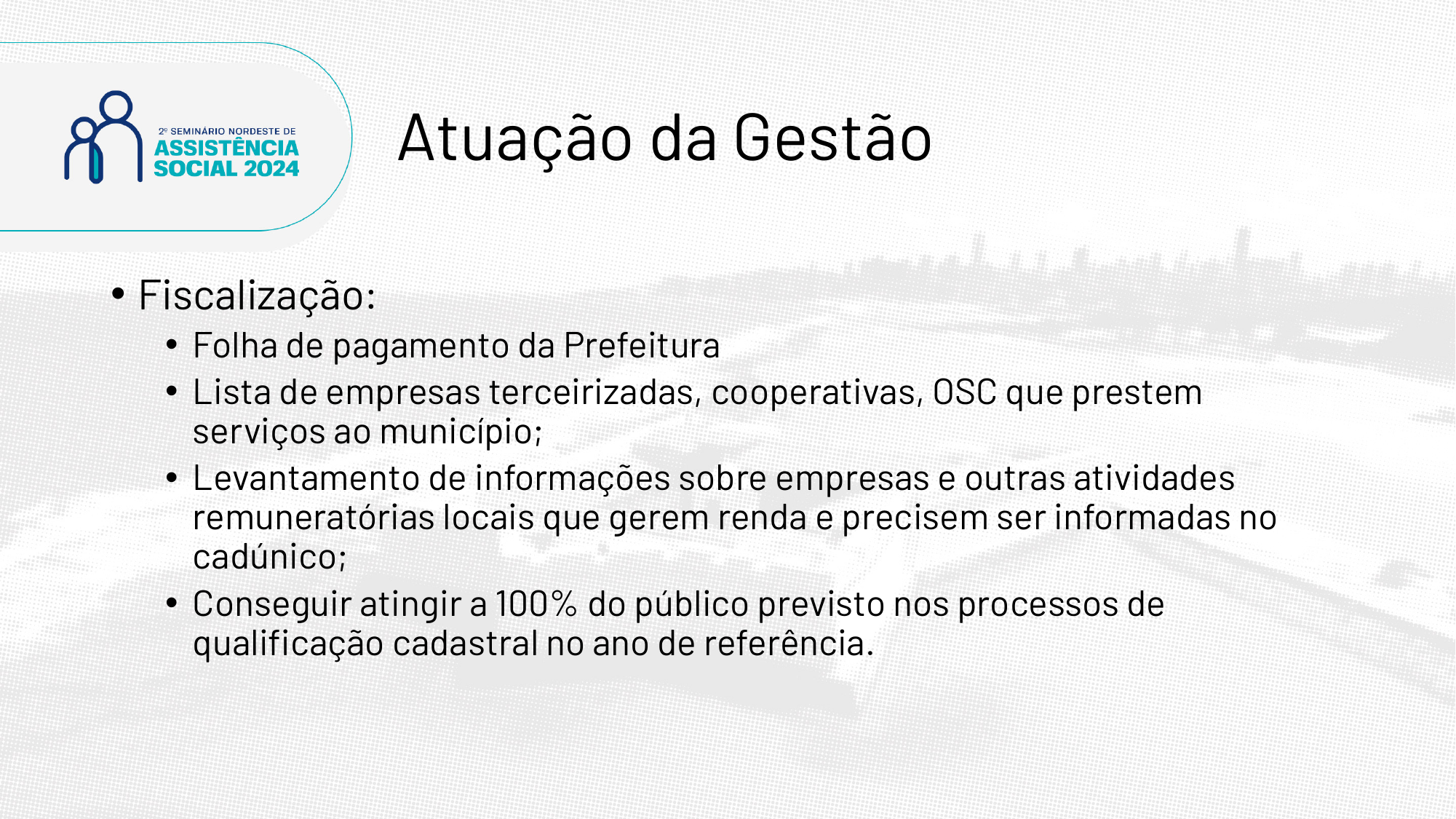

# Atuação da Gestão
Fiscalização:
Folha de pagamento da Prefeitura
Lista de empresas terceirizadas, cooperativas, OSC que prestem serviços ao município;
Levantamento de informações sobre empresas e outras atividades remuneratórias locais que gerem renda e precisem ser informadas no cadúnico;
Conseguir atingir a 100% do público previsto nos processos de qualificação cadastral no ano de referência.